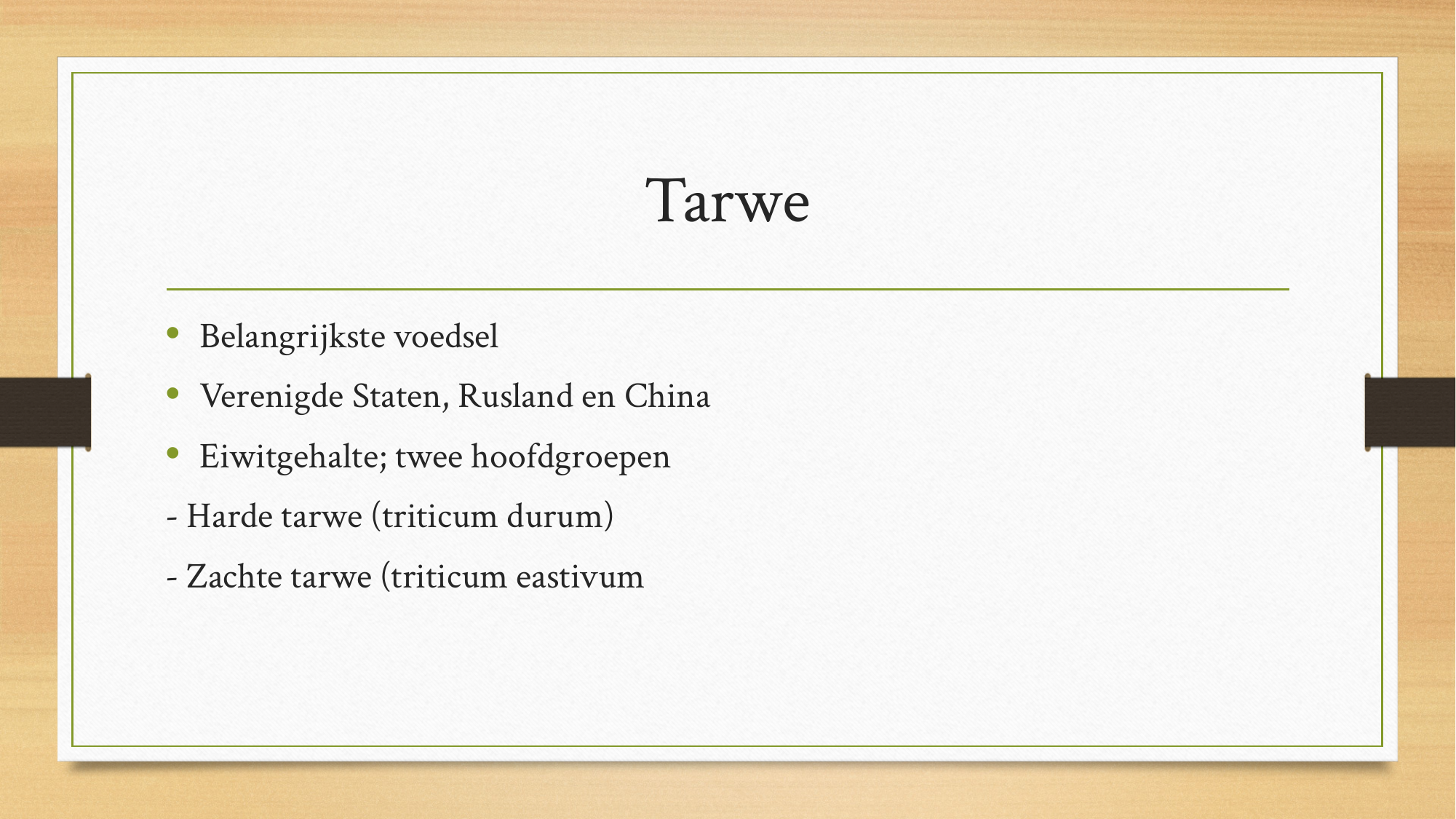

# Tarwe
Belangrijkste voedsel
Verenigde Staten, Rusland en China
Eiwitgehalte; twee hoofdgroepen
- Harde tarwe (triticum durum)
- Zachte tarwe (triticum eastivum